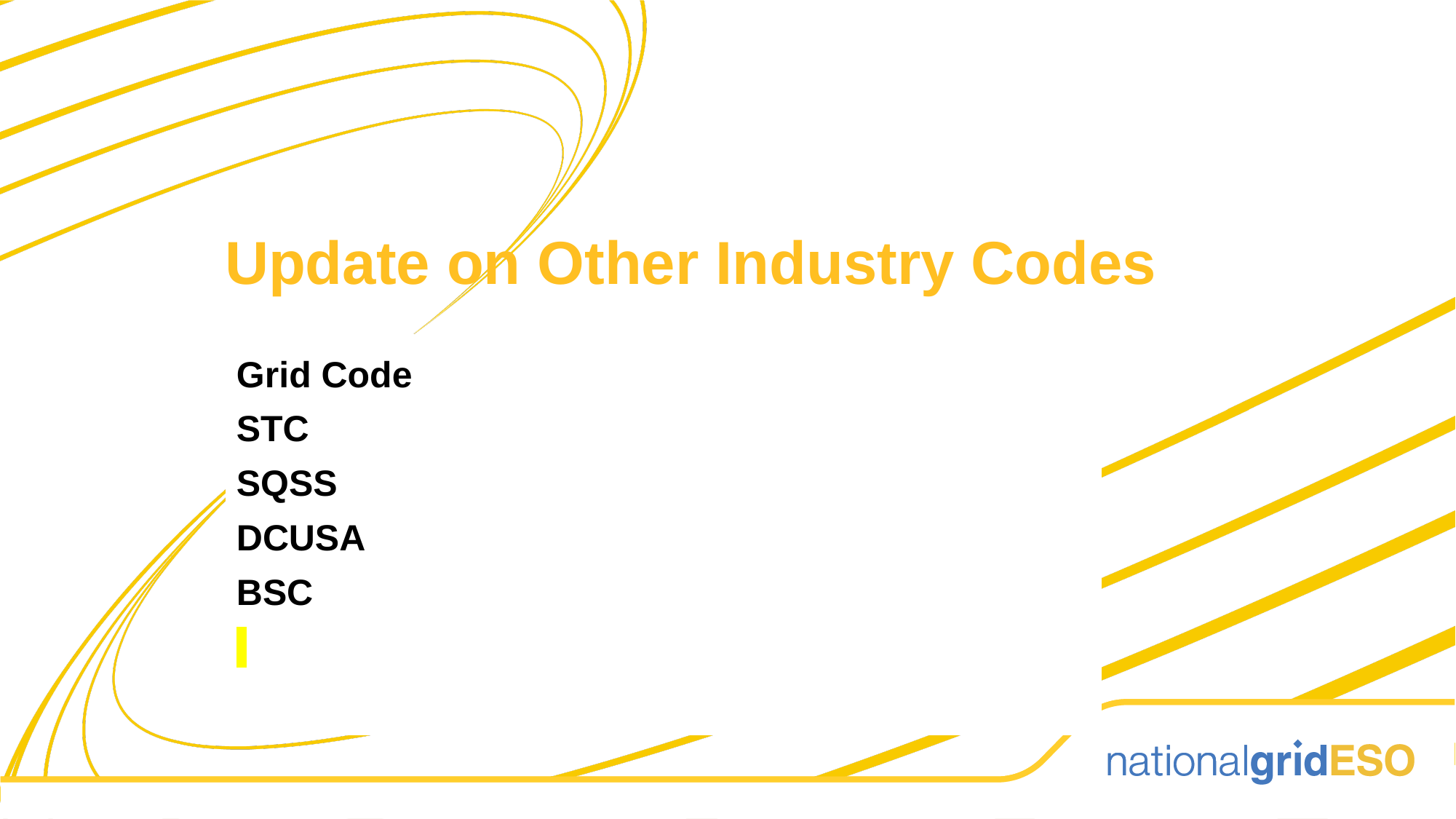

Update on Other Industry Codes
Grid Code
STC
SQSS
DCUSA
BSC